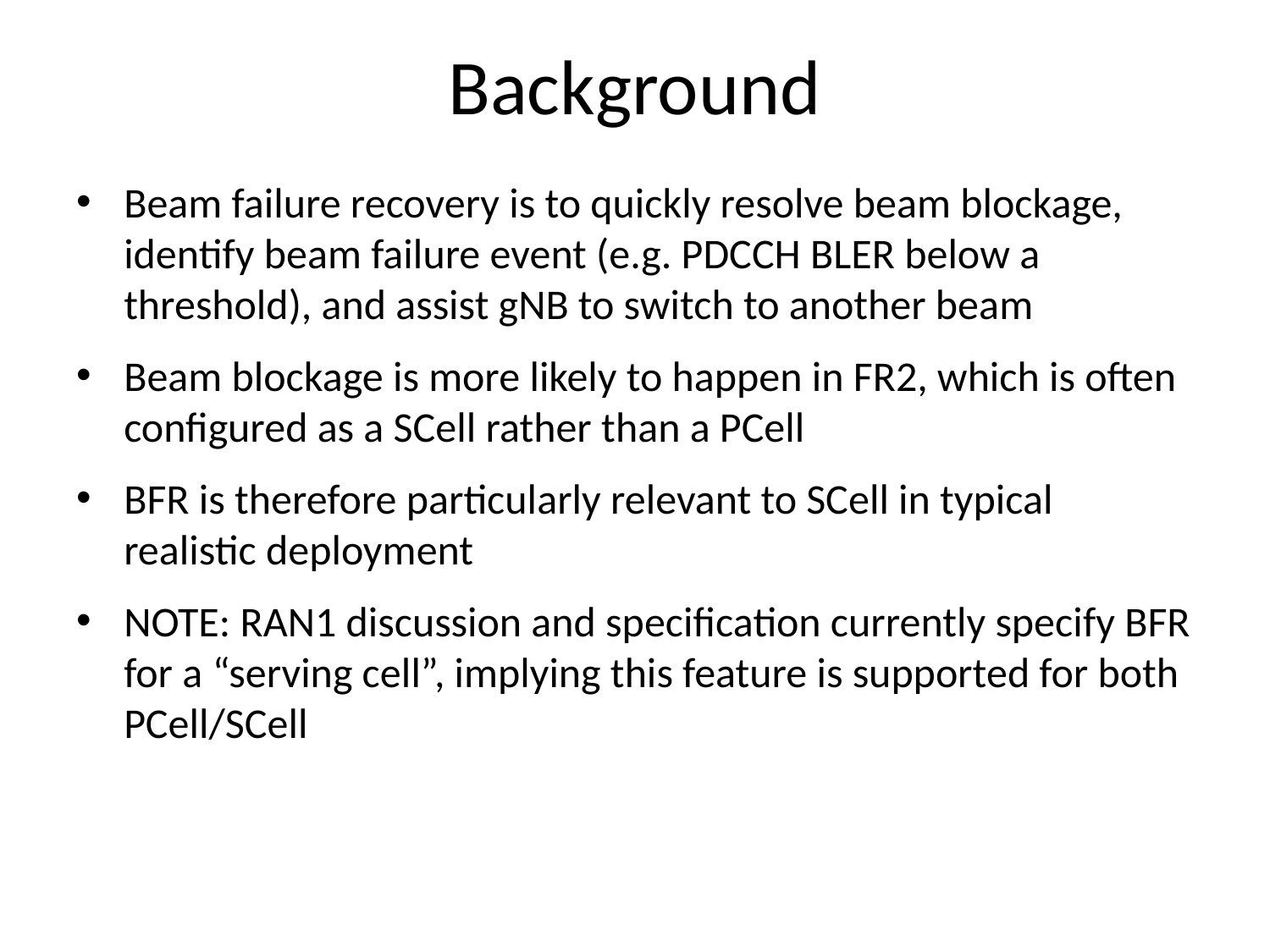

# Background
Beam failure recovery is to quickly resolve beam blockage, identify beam failure event (e.g. PDCCH BLER below a threshold), and assist gNB to switch to another beam
Beam blockage is more likely to happen in FR2, which is often configured as a SCell rather than a PCell
BFR is therefore particularly relevant to SCell in typical realistic deployment
NOTE: RAN1 discussion and specification currently specify BFR for a “serving cell”, implying this feature is supported for both PCell/SCell